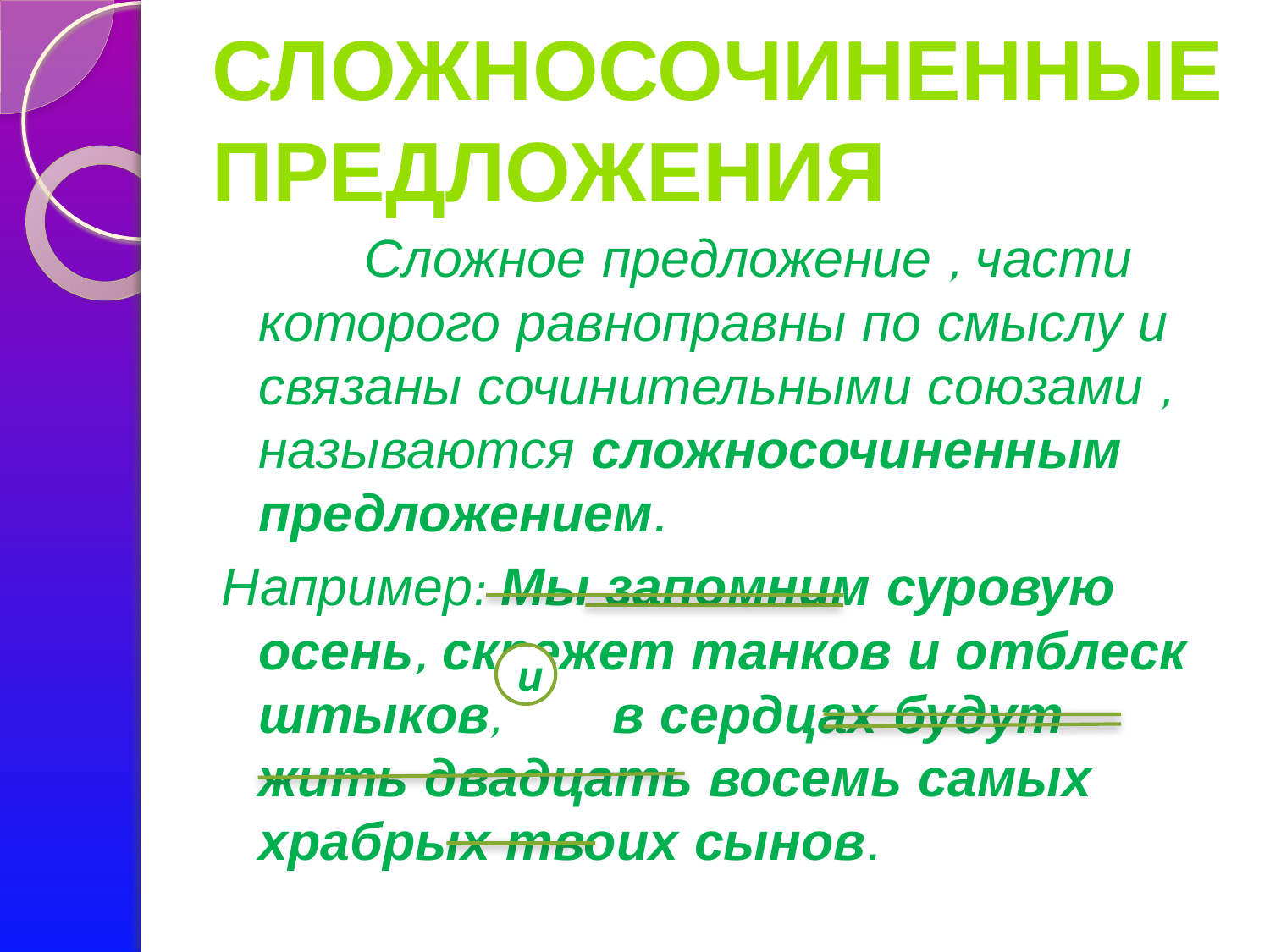

# Сложносочиненные предложения
         Сложное предложение , части которого равноправны по смыслу и связаны сочинительными союзами , называются сложносочиненным предложением.
Например: Мы запомним суровую осень, скрежет танков и отблеск штыков,       в сердцах будут жить двадцать восемь самых храбрых твоих сынов.
и